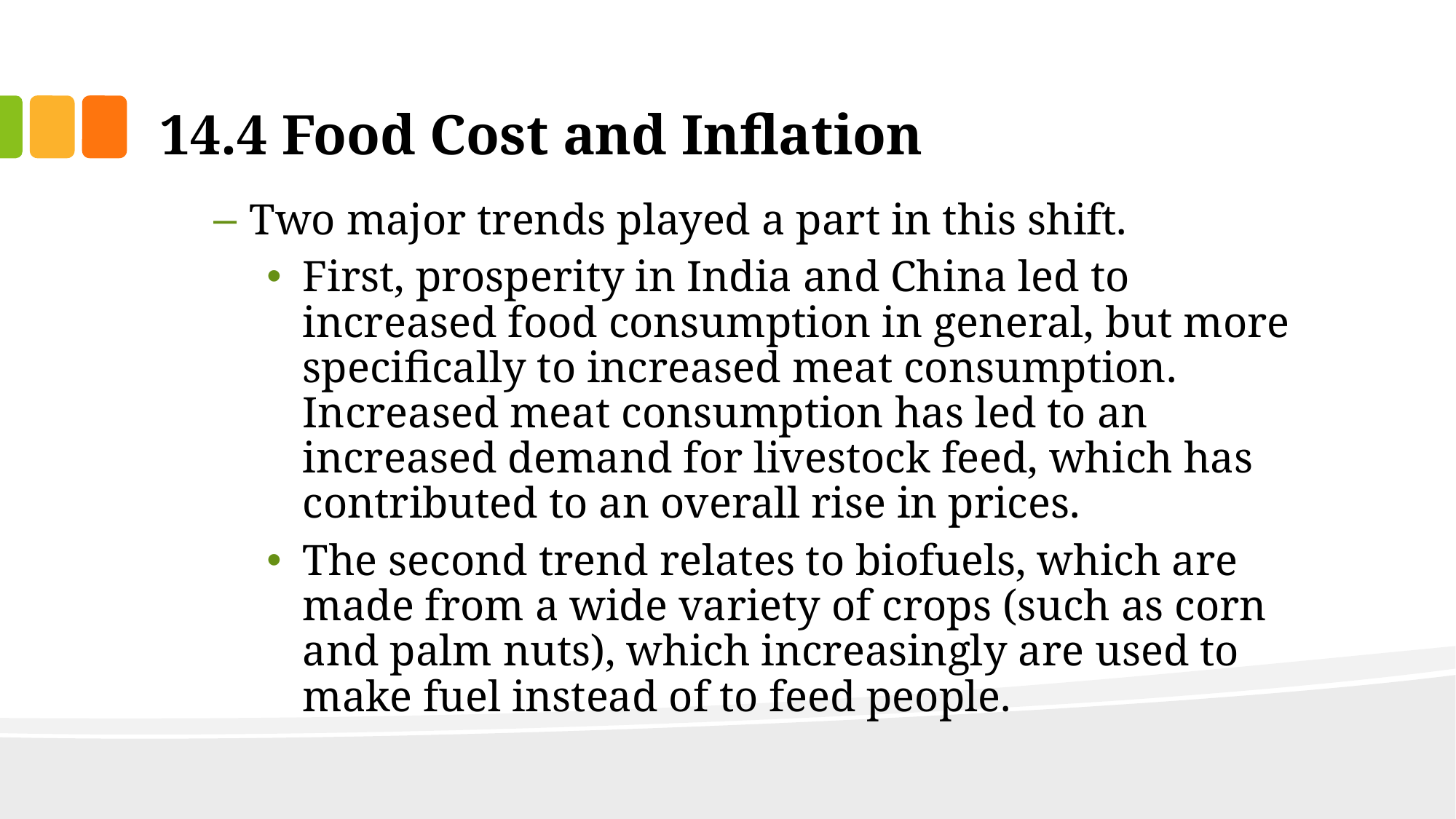

# 14.4 Food Cost and Inflation
Two major trends played a part in this shift.
First, prosperity in India and China led to increased food consumption in general, but more specifically to increased meat consumption. Increased meat consumption has led to an increased demand for livestock feed, which has contributed to an overall rise in prices.
The second trend relates to biofuels, which are made from a wide variety of crops (such as corn and palm nuts), which increasingly are used to make fuel instead of to feed people.